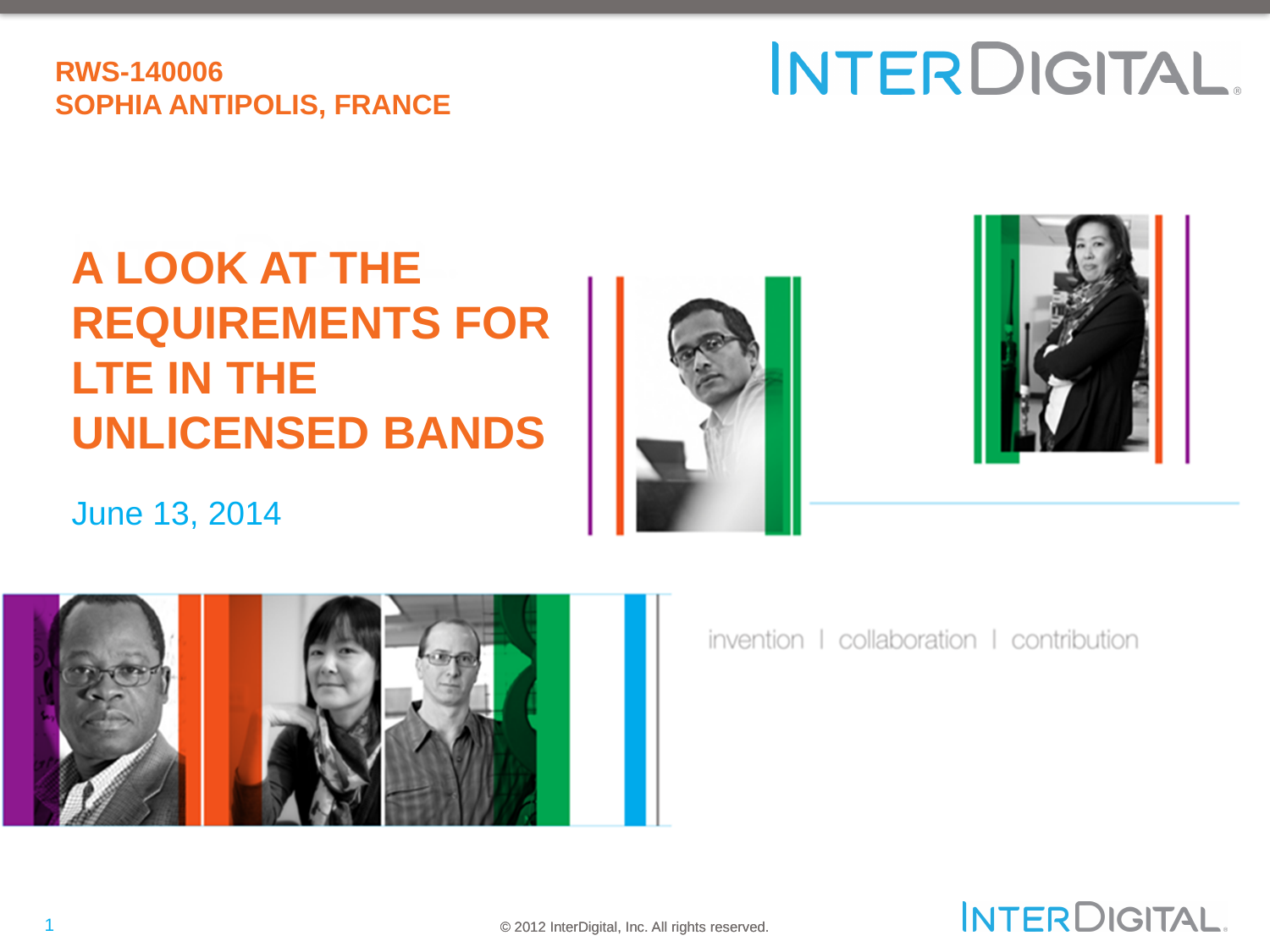

RWS-140006
Sophia Antipolis, France
# A look at the requirements for LTE in the Unlicensed Bands
June 13, 2014